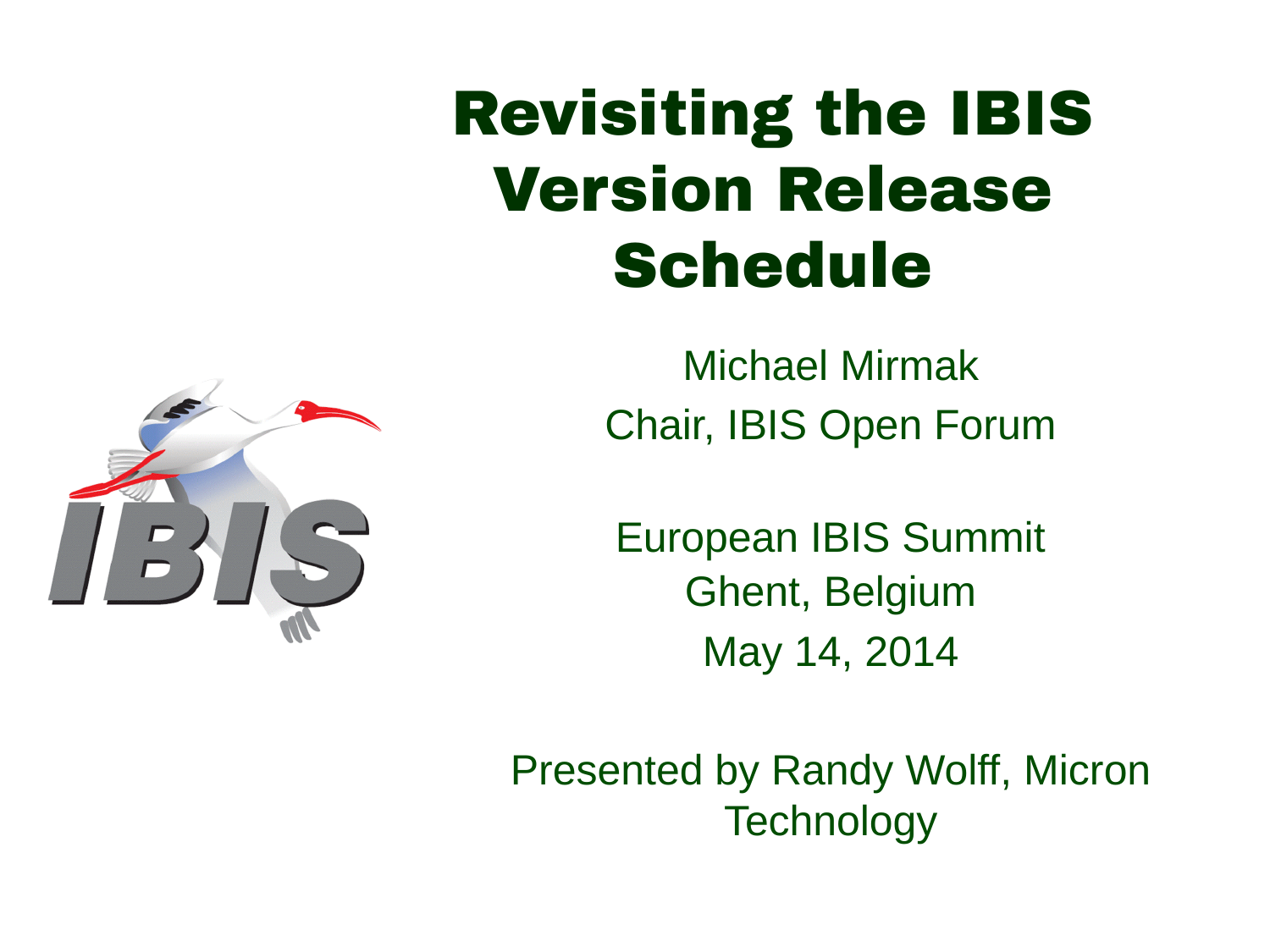

# Revisiting the IBIS Version Release Schedule
Michael Mirmak
Chair, IBIS Open Forum

European IBIS Summit
Ghent, Belgium
May 14, 2014

Presented by Randy Wolff, Micron Technology

1